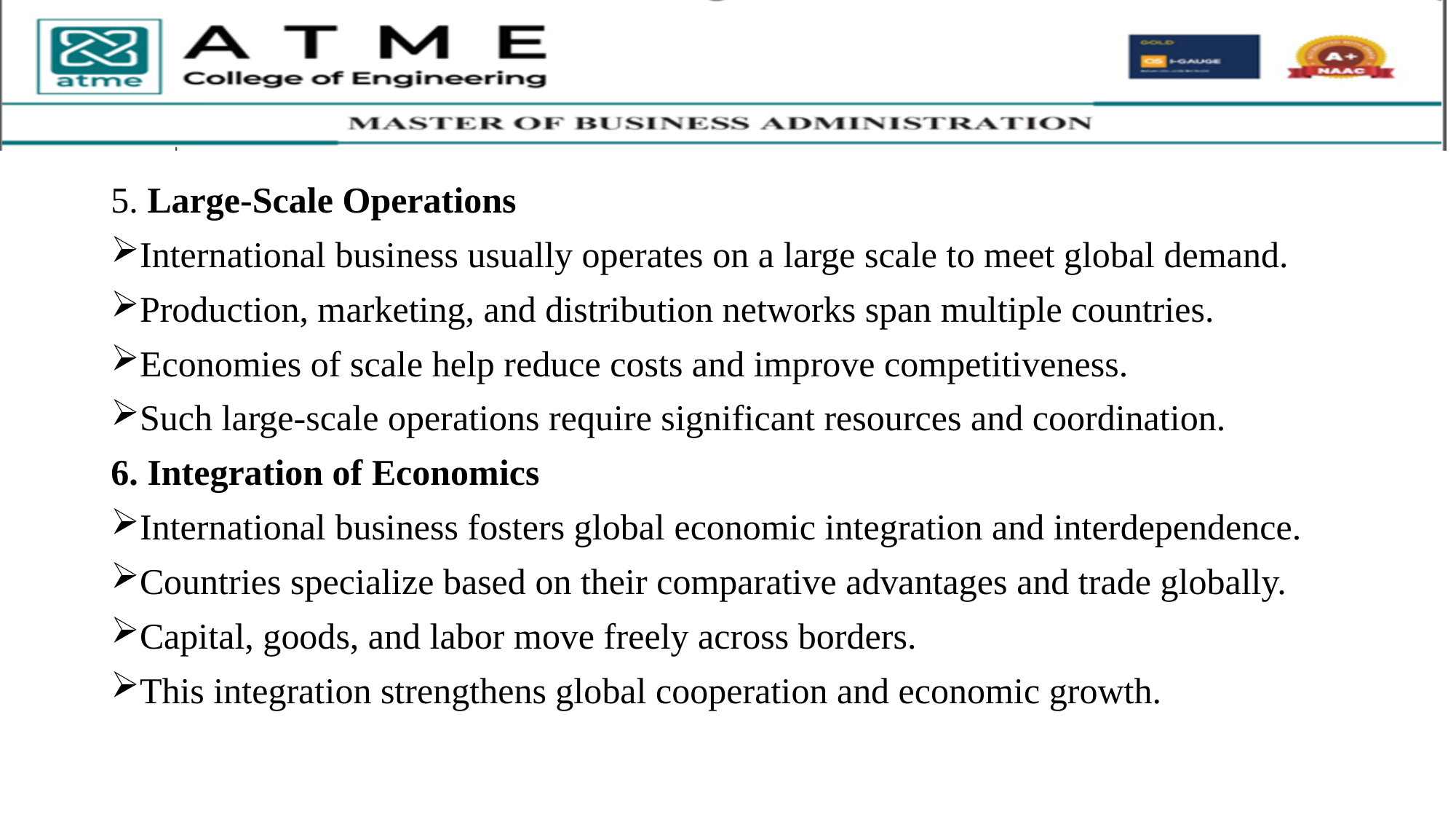

5. Large-Scale Operations
International business usually operates on a large scale to meet global demand.
Production, marketing, and distribution networks span multiple countries.
Economies of scale help reduce costs and improve competitiveness.
Such large-scale operations require significant resources and coordination.
6. Integration of Economics
International business fosters global economic integration and interdependence.
Countries specialize based on their comparative advantages and trade globally.
Capital, goods, and labor move freely across borders.
This integration strengthens global cooperation and economic growth.